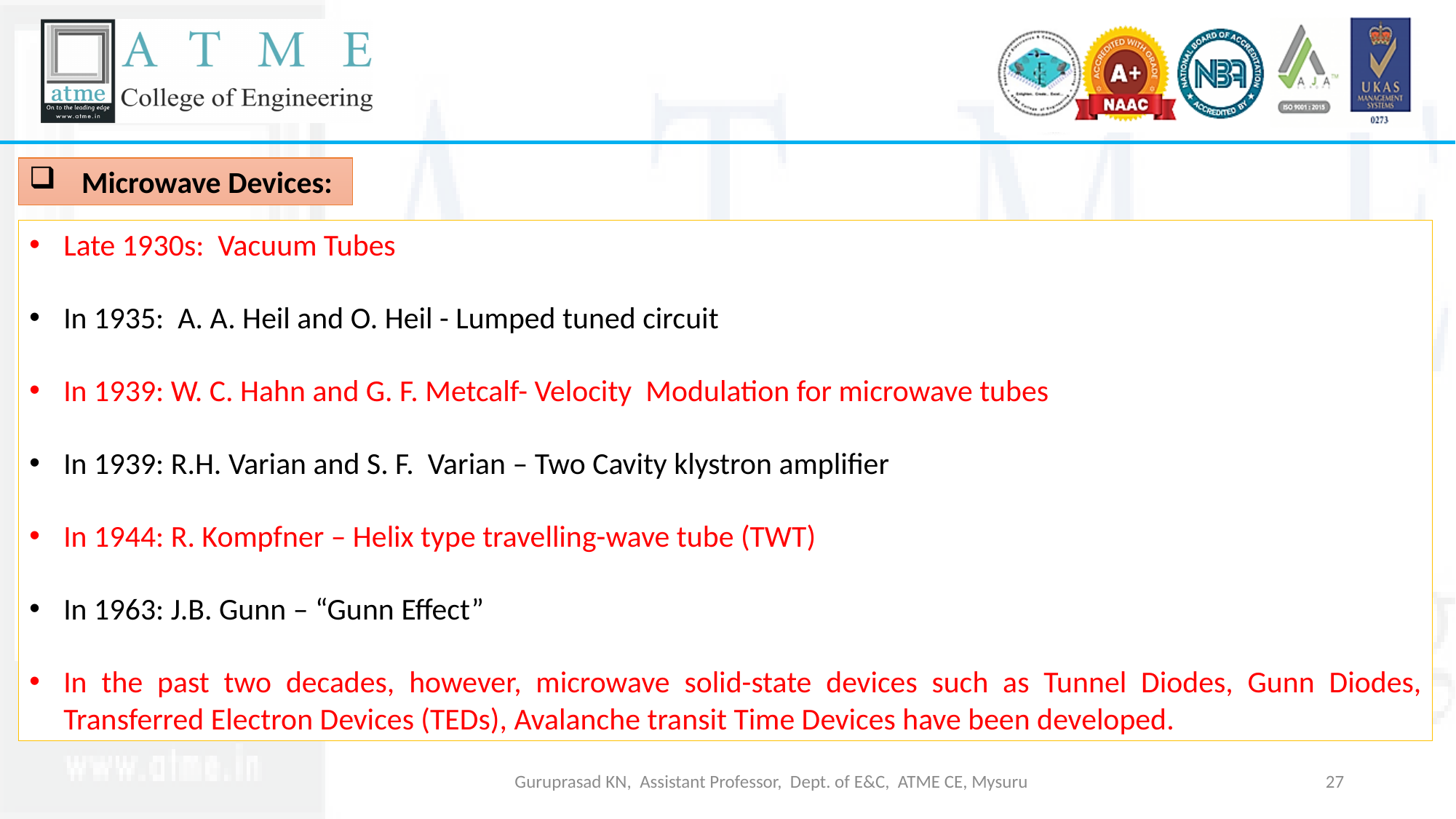

Microwave Devices:
Late 1930s:  Vacuum Tubes

In 1935:  A. A. Heil and O. Heil - Lumped tuned circuit

In 1939: W. C. Hahn and G. F. Metcalf- Velocity  Modulation for microwave tubes

In 1939: R.H. Varian and S. F.  Varian – Two Cavity klystron amplifier

In 1944: R. Kompfner – Helix type travelling-wave tube (TWT)

In 1963: J.B. Gunn – “Gunn Effect”

In the past two decades, however, microwave solid-state devices such as Tunnel Diodes, Gunn Diodes, Transferred Electron Devices (TEDs), Avalanche transit Time Devices have been developed.
Guruprasad KN,  Assistant Professor,  Dept. of E&C,  ATME CE, Mysuru
27